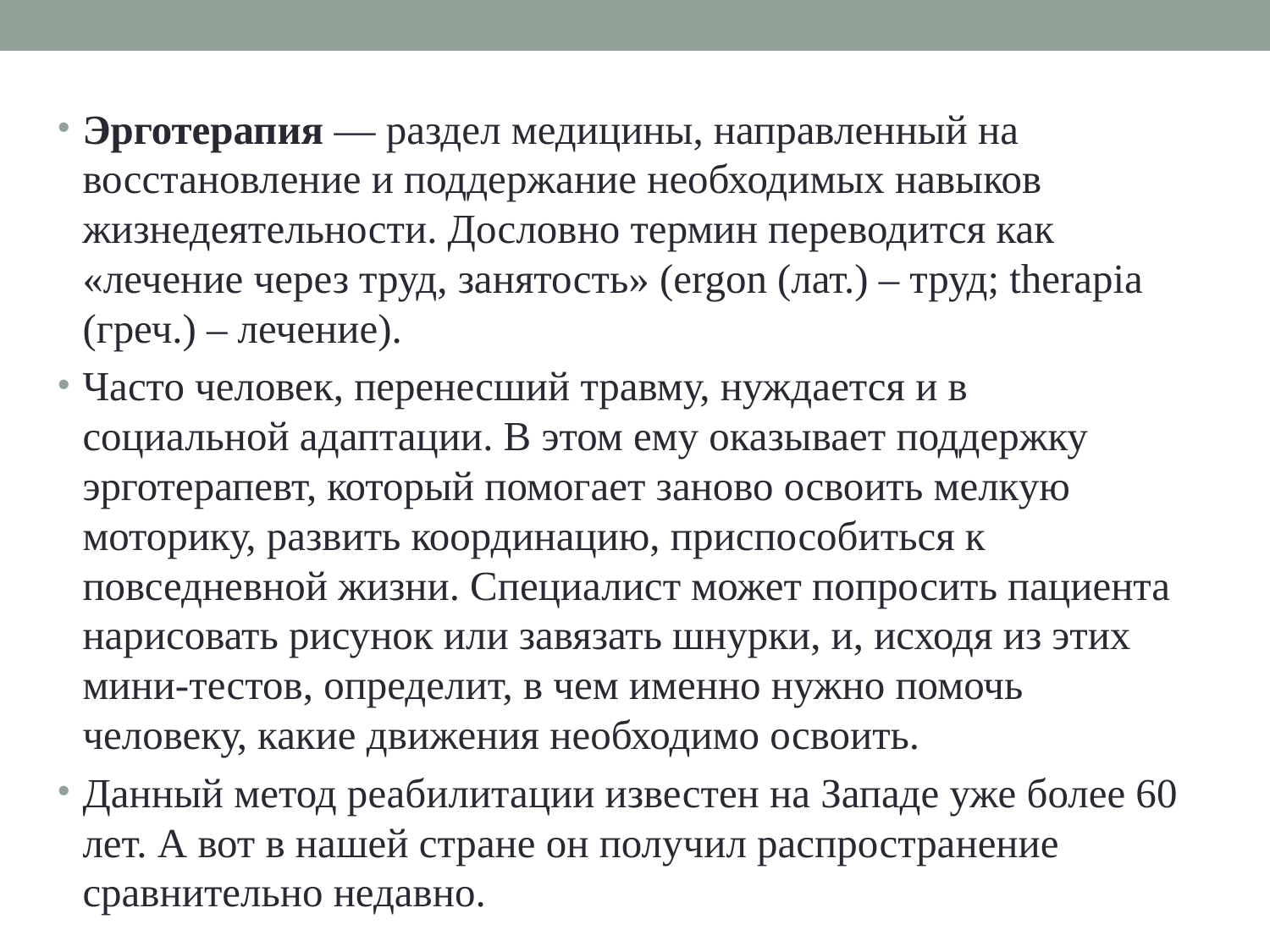

Эрготерапия — раздел медицины, направленный на восстановление и поддержание необходимых навыков жизнедеятельности. Дословно термин переводится как «лечение через труд, занятость» (ergon (лат.) – труд; therapia (греч.) – лечение).
Часто человек, перенесший травму, нуждается и в социальной адаптации. В этом ему оказывает поддержку эрготерапевт, который помогает заново освоить мелкую моторику, развить координацию, приспособиться к повседневной жизни. Специалист может попросить пациента нарисовать рисунок или завязать шнурки, и, исходя из этих мини-тестов, определит, в чем именно нужно помочь человеку, какие движения необходимо освоить.
Данный метод реабилитации известен на Западе уже более 60 лет. А вот в нашей стране он получил распространение сравнительно недавно.